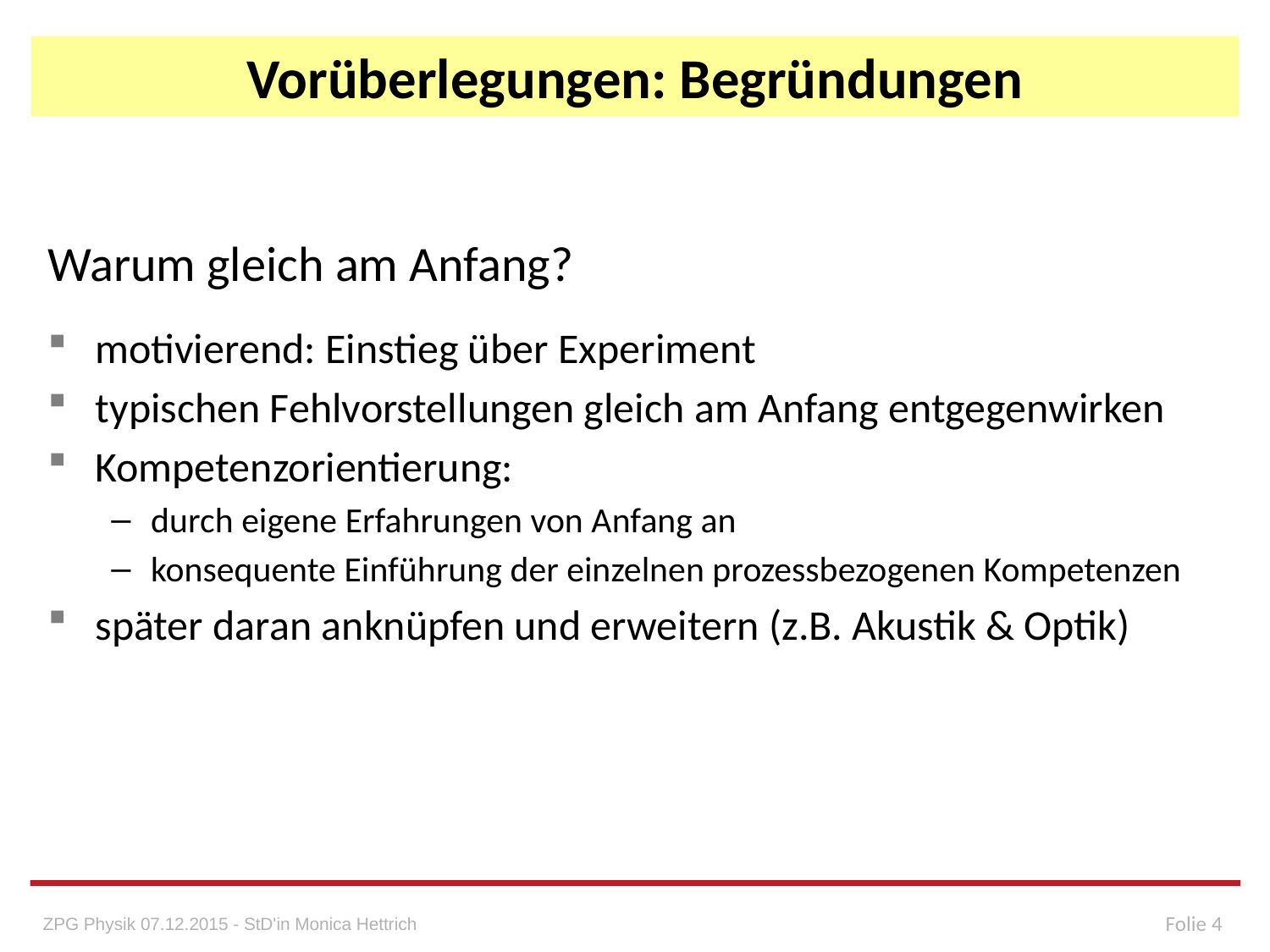

# Vorüberlegungen: Begründungen
Warum gleich am Anfang?
motivierend: Einstieg über Experiment
typischen Fehlvorstellungen gleich am Anfang entgegenwirken
Kompetenzorientierung:
durch eigene Erfahrungen von Anfang an
konsequente Einführung der einzelnen prozessbezogenen Kompetenzen
später daran anknüpfen und erweitern (z.B. Akustik & Optik)
Folie 4
ZPG Physik 07.12.2015 - StD'in Monica Hettrich